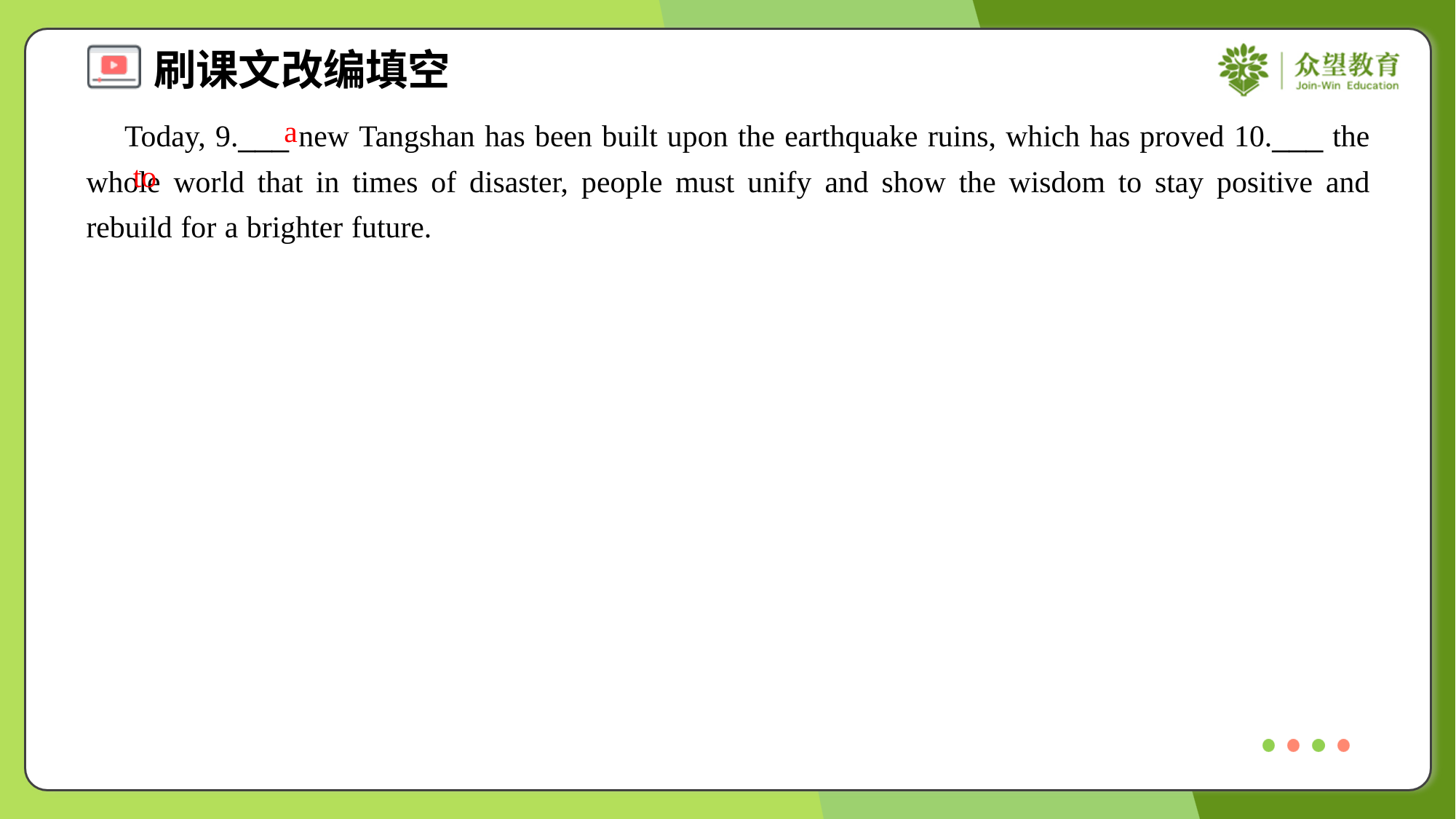

a
    Today, 9.___ new Tangshan has been built upon the earthquake ruins, which has proved 10.___ the whole world that in times of disaster, people must unify and show the wisdom to stay positive and rebuild for a brighter future.
to